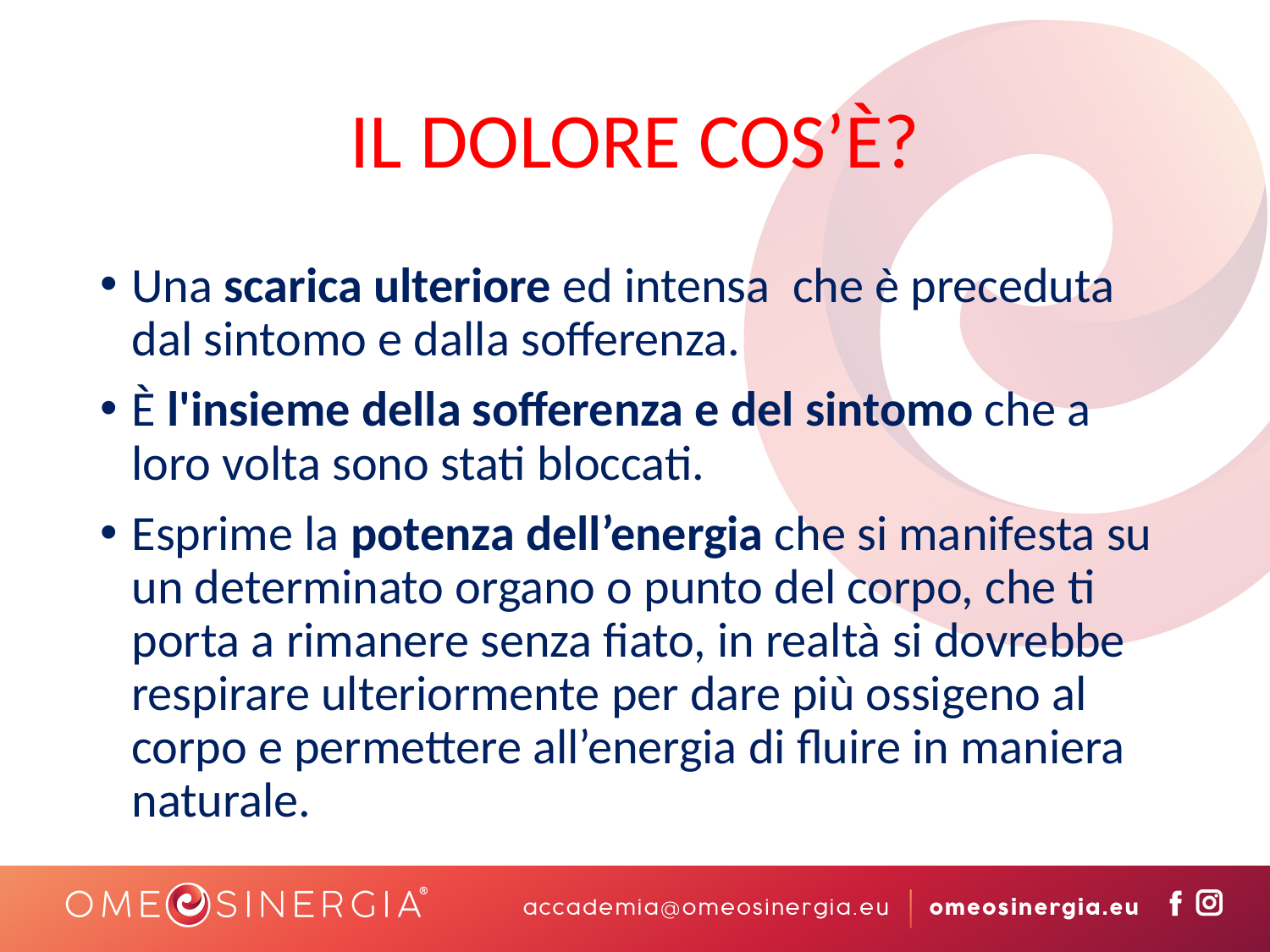

# IL DOLORE COS’È?
Una scarica ulteriore ed intensa  che è preceduta dal sintomo e dalla sofferenza.
È l'insieme della sofferenza e del sintomo che a loro volta sono stati bloccati.
Esprime la potenza dell’energia che si manifesta su un determinato organo o punto del corpo, che ti porta a rimanere senza fiato, in realtà si dovrebbe respirare ulteriormente per dare più ossigeno al corpo e permettere all’energia di fluire in maniera naturale.